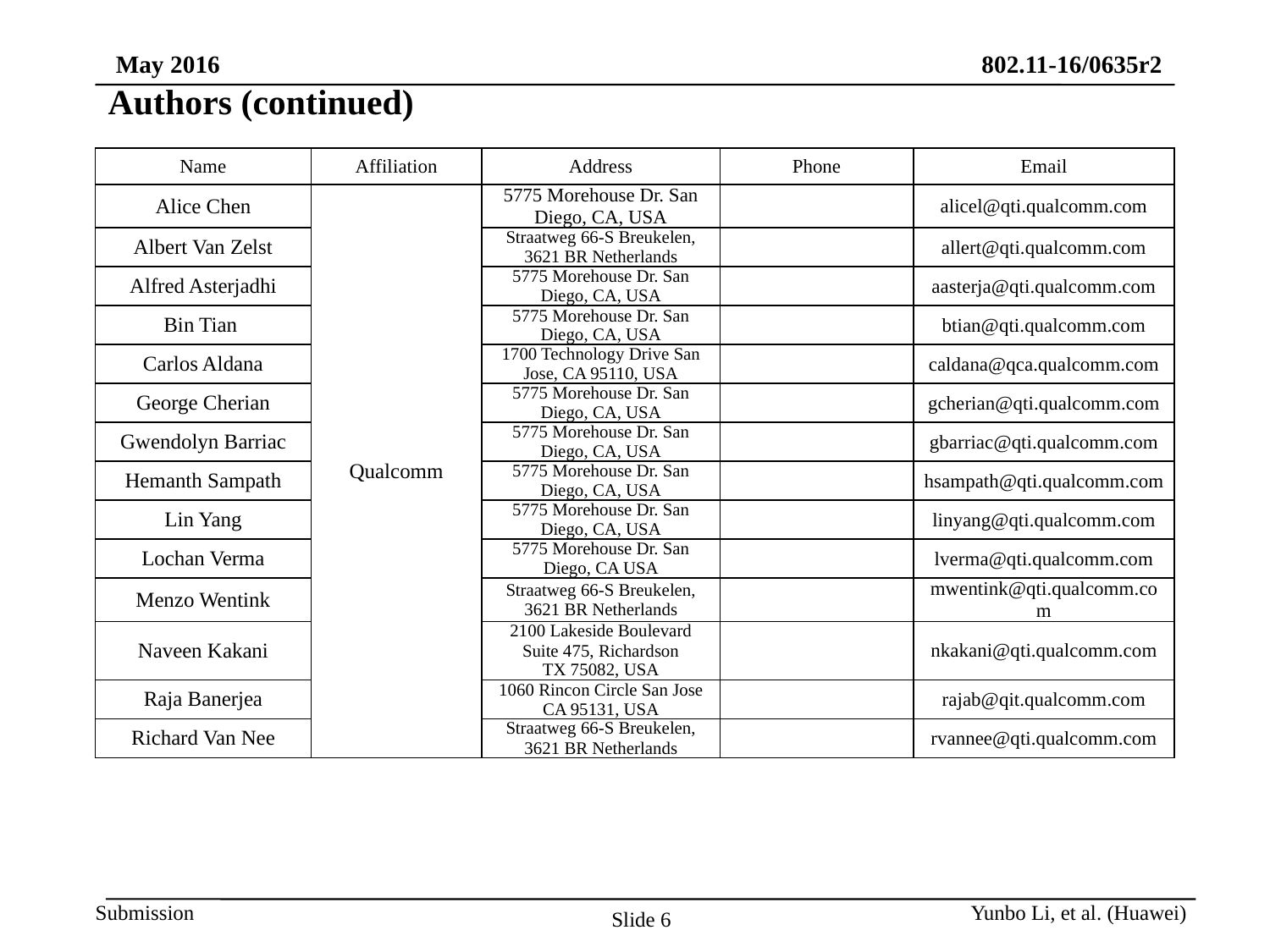

# Authors (continued)
| Name | Affiliation | Address | Phone | Email |
| --- | --- | --- | --- | --- |
| Alice Chen | Qualcomm | 5775 Morehouse Dr. San Diego, CA, USA |  | alicel@qti.qualcomm.com |
| Albert Van Zelst |  | Straatweg 66-S Breukelen, 3621 BR Netherlands |  | allert@qti.qualcomm.com |
| Alfred Asterjadhi |  | 5775 Morehouse Dr. San Diego, CA, USA |  | aasterja@qti.qualcomm.com |
| Bin Tian |  | 5775 Morehouse Dr. San Diego, CA, USA |  | btian@qti.qualcomm.com |
| Carlos Aldana |  | 1700 Technology Drive San Jose, CA 95110, USA |  | caldana@qca.qualcomm.com |
| George Cherian |  | 5775 Morehouse Dr. San Diego, CA, USA |  | gcherian@qti.qualcomm.com |
| Gwendolyn Barriac |  | 5775 Morehouse Dr. San Diego, CA, USA |  | gbarriac@qti.qualcomm.com |
| Hemanth Sampath |  | 5775 Morehouse Dr. San Diego, CA, USA |  | hsampath@qti.qualcomm.com |
| Lin Yang |  | 5775 Morehouse Dr. San Diego, CA, USA |  | linyang@qti.qualcomm.com |
| Lochan Verma |  | 5775 Morehouse Dr. San Diego, CA USA |  | lverma@qti.qualcomm.com |
| Menzo Wentink |  | Straatweg 66-S Breukelen, 3621 BR Netherlands |  | mwentink@qti.qualcomm.com |
| Naveen Kakani |  | 2100 Lakeside Boulevard Suite 475, Richardson TX 75082, USA |  | nkakani@qti.qualcomm.com |
| Raja Banerjea |  | 1060 Rincon Circle San Jose CA 95131, USA |  | rajab@qit.qualcomm.com |
| Richard Van Nee |  | Straatweg 66-S Breukelen, 3621 BR Netherlands |  | rvannee@qti.qualcomm.com |
Yunbo Li, et al. (Huawei)
Slide 6